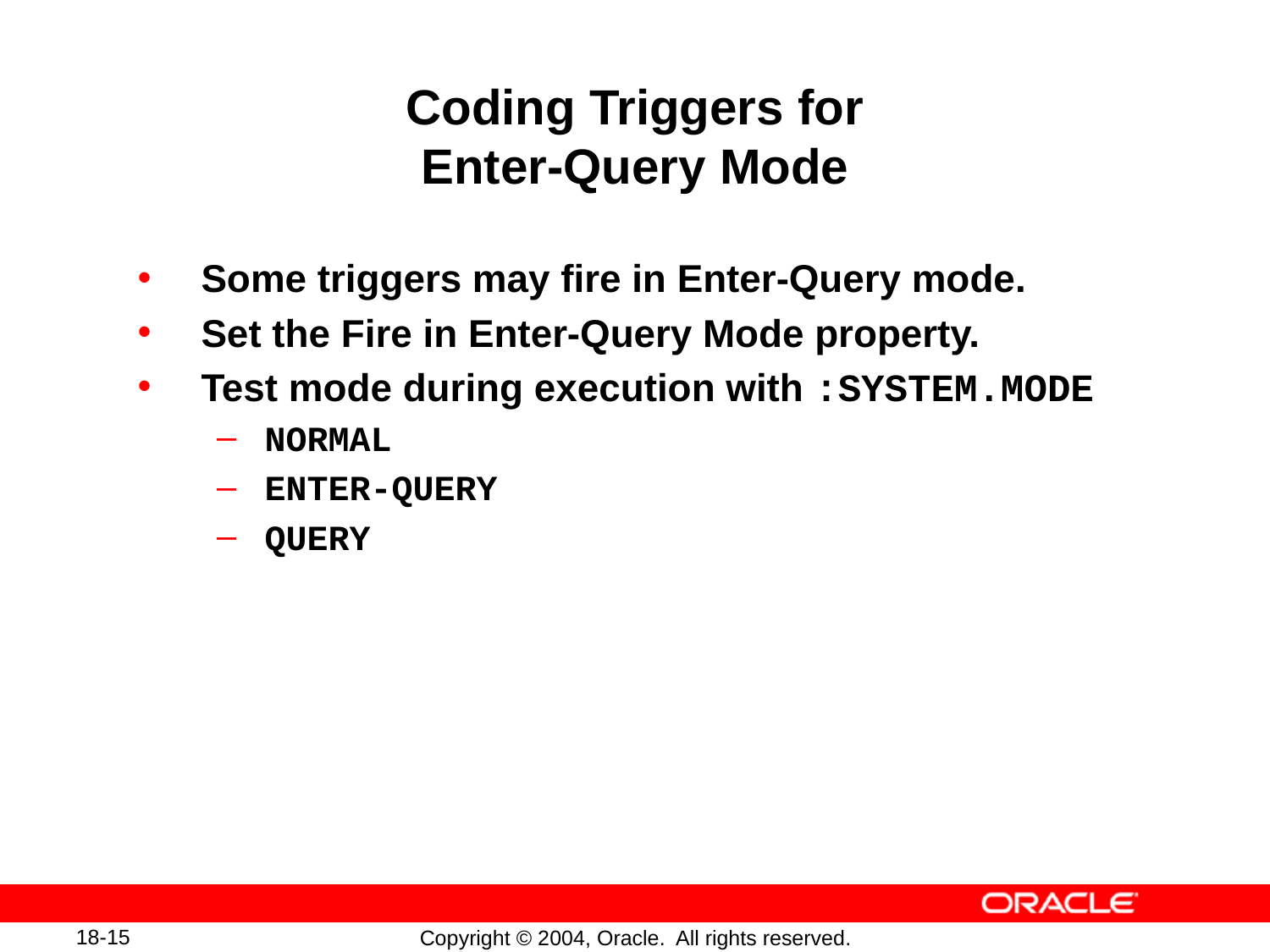

# Coding Triggers for Enter-Query Mode
Some triggers may fire in Enter-Query mode.
Set the Fire in Enter-Query Mode property.
Test mode during execution with :SYSTEM.MODE
NORMAL
ENTER-QUERY
QUERY